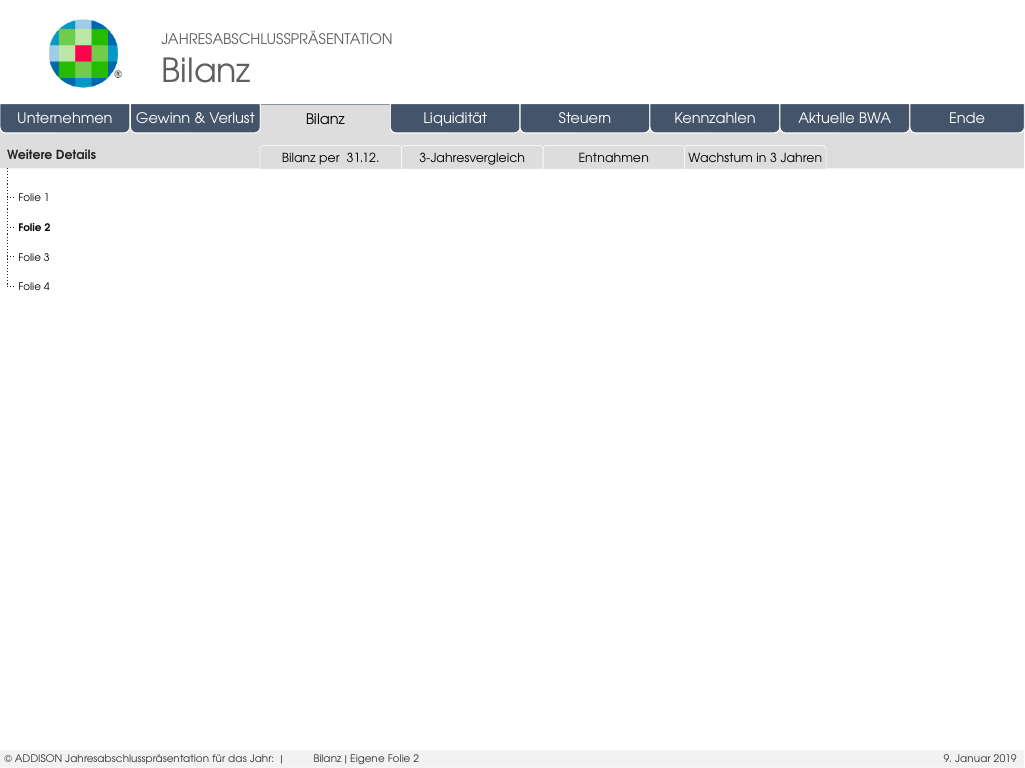

| Weitere Details |  |
| --- | --- |
|  |  |
|  |  |
|  |  |
|  |  |
|  |  |  |  |  |
| --- | --- | --- | --- | --- |
Bilanz per  31.12.
3-Jahresvergleich
Entnahmen
Wachstum in 3 Jahren
Eigene Folien
Folie 1
Folie 2
Folie 3
Folie 4
# Bilanz | Eigene Folie 2
© ADDISON Jahresabschlusspräsentation für das Jahr:  |